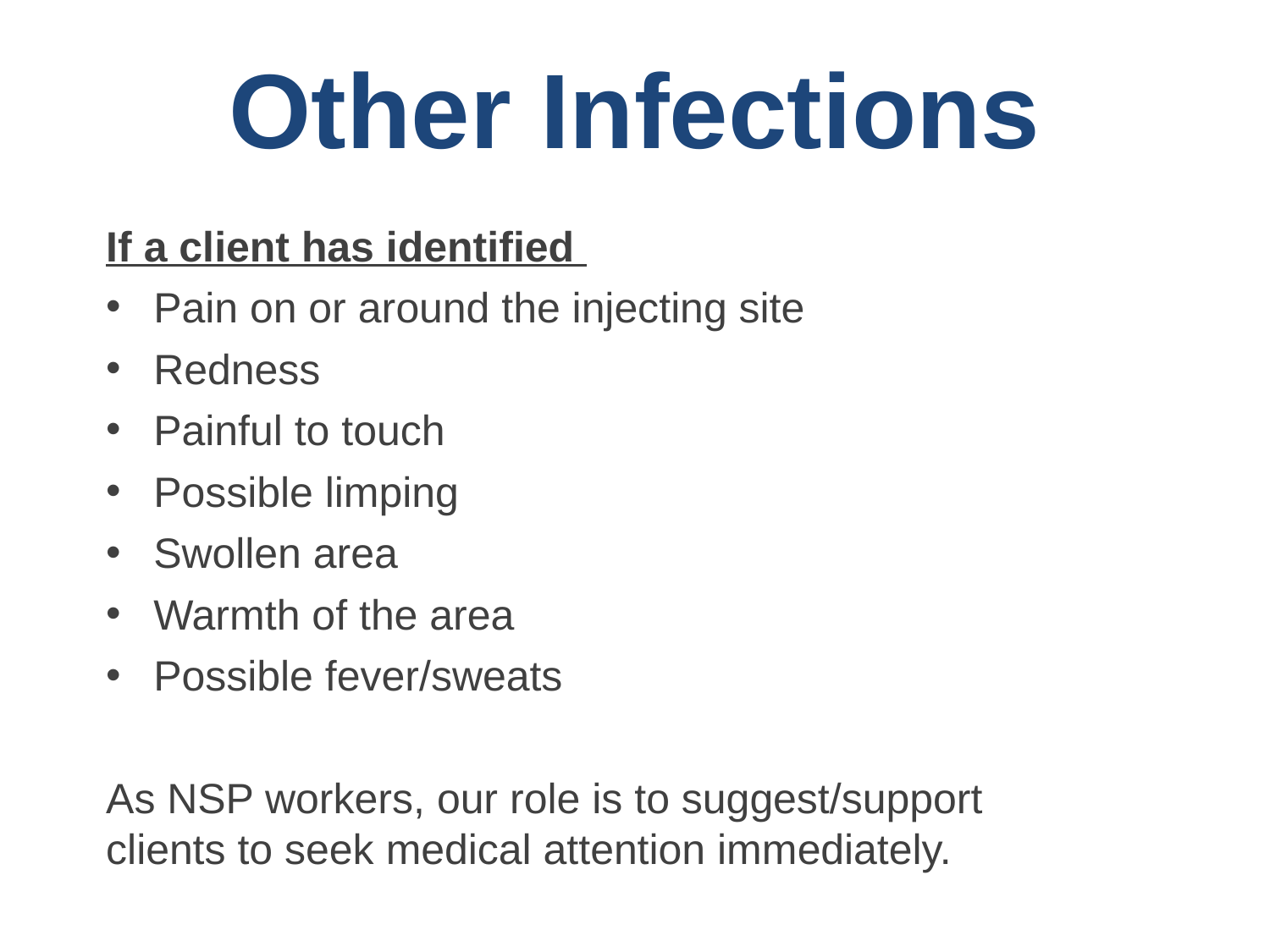

# Other Infections
If a client has identified
Pain on or around the injecting site
Redness
Painful to touch
Possible limping
Swollen area
Warmth of the area
Possible fever/sweats

As NSP workers, our role is to suggest/support clients to seek medical attention immediately.